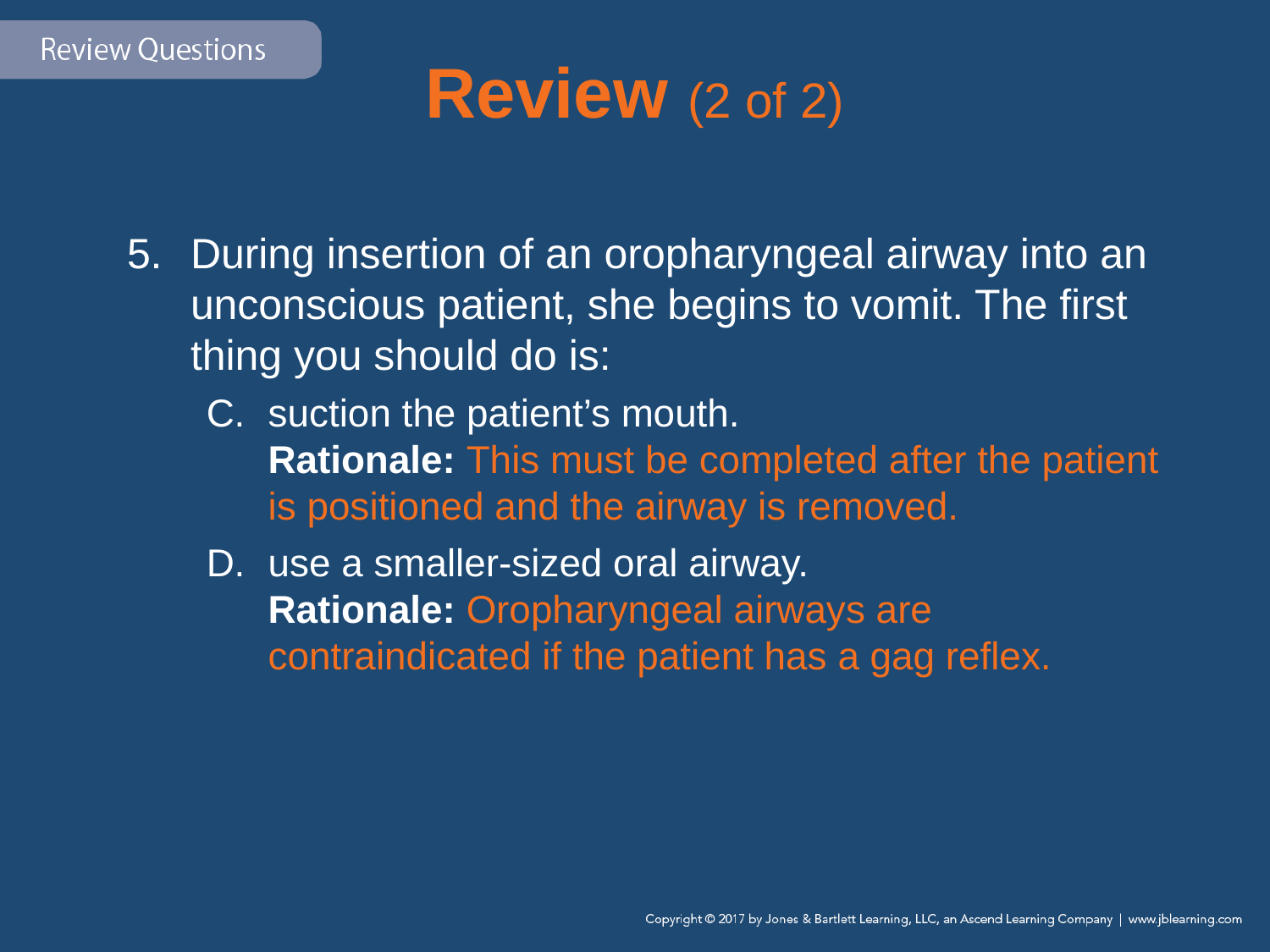

# Review (2 of 2)
During insertion of an oropharyngeal airway into an unconscious patient, she begins to vomit. The first thing you should do is:
suction the patient’s mouth.
Rationale: This must be completed after the patient is positioned and the airway is removed.
use a smaller-sized oral airway.
Rationale: Oropharyngeal airways are contraindicated if the patient has a gag reflex.